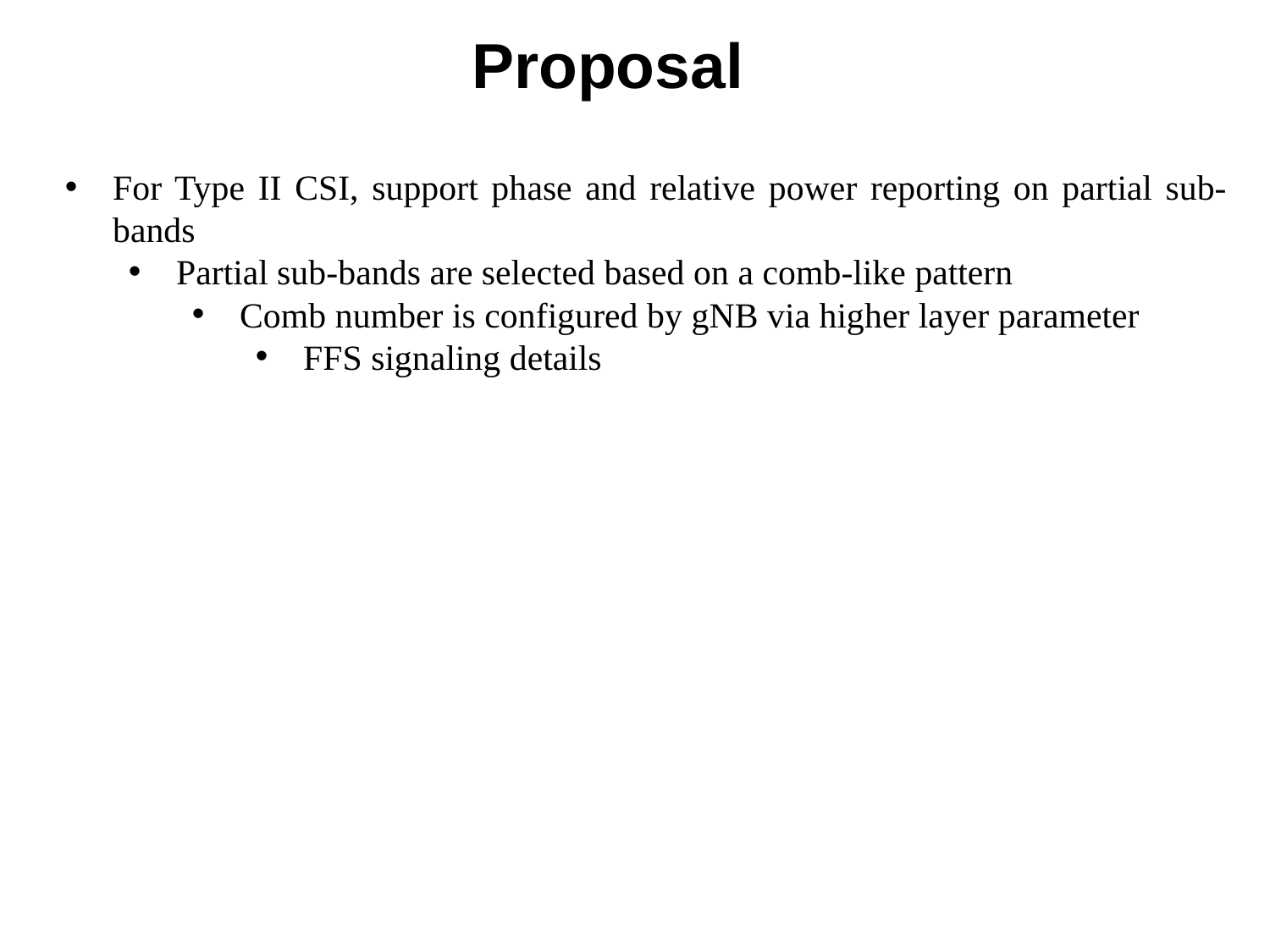

# Proposal
For Type II CSI, support phase and relative power reporting on partial sub-bands
Partial sub-bands are selected based on a comb-like pattern
Comb number is configured by gNB via higher layer parameter
FFS signaling details